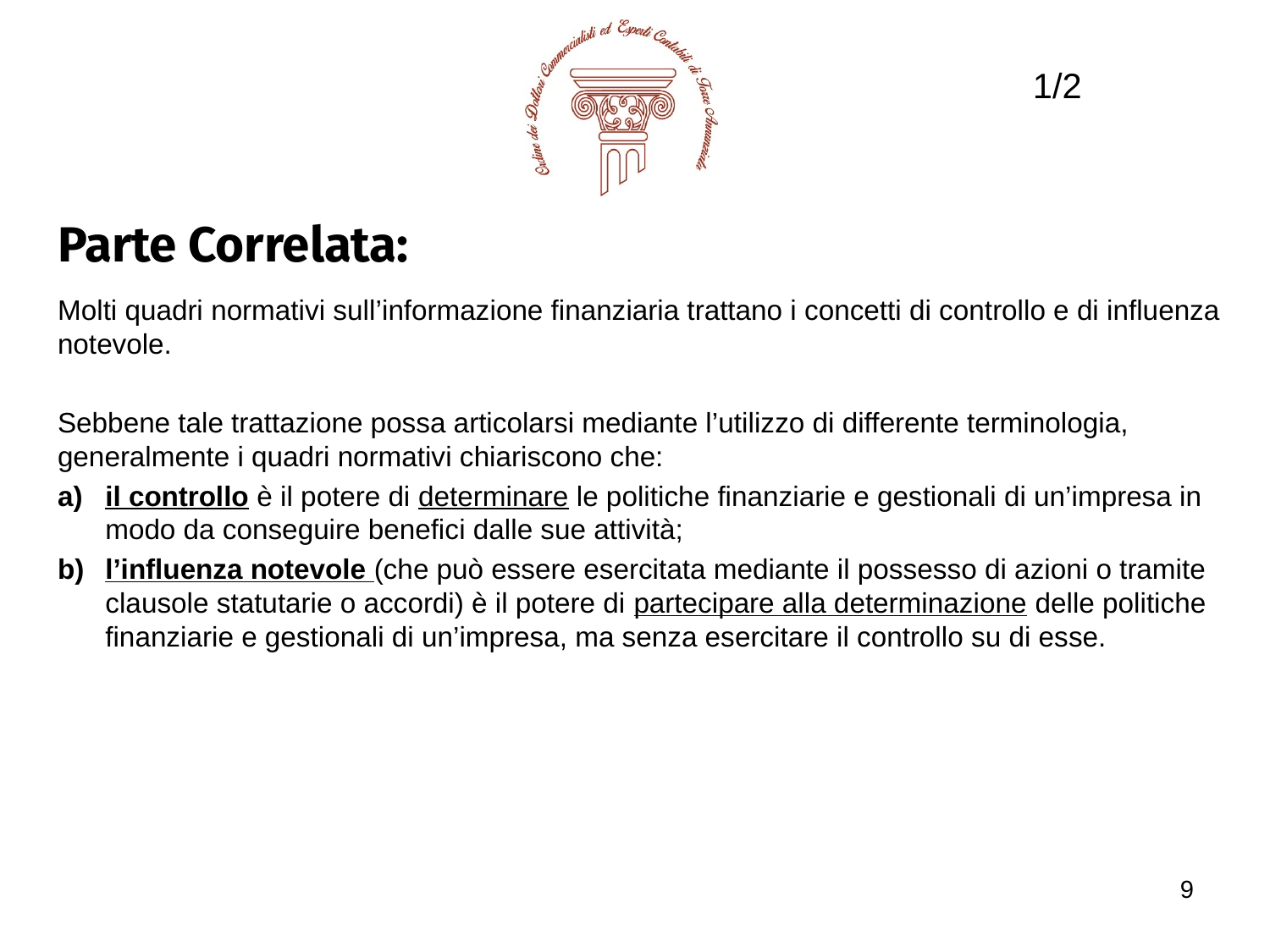

1/2
Parte Correlata:

Molti quadri normativi sull’informazione finanziaria trattano i concetti di controllo e di influenza notevole.

Sebbene tale trattazione possa articolarsi mediante l’utilizzo di differente terminologia, generalmente i quadri normativi chiariscono che:
il controllo è il potere di determinare le politiche finanziarie e gestionali di un’impresa in modo da conseguire benefici dalle sue attività;
l’influenza notevole (che può essere esercitata mediante il possesso di azioni o tramite clausole statutarie o accordi) è il potere di partecipare alla determinazione delle politiche finanziarie e gestionali di un’impresa, ma senza esercitare il controllo su di esse.

9